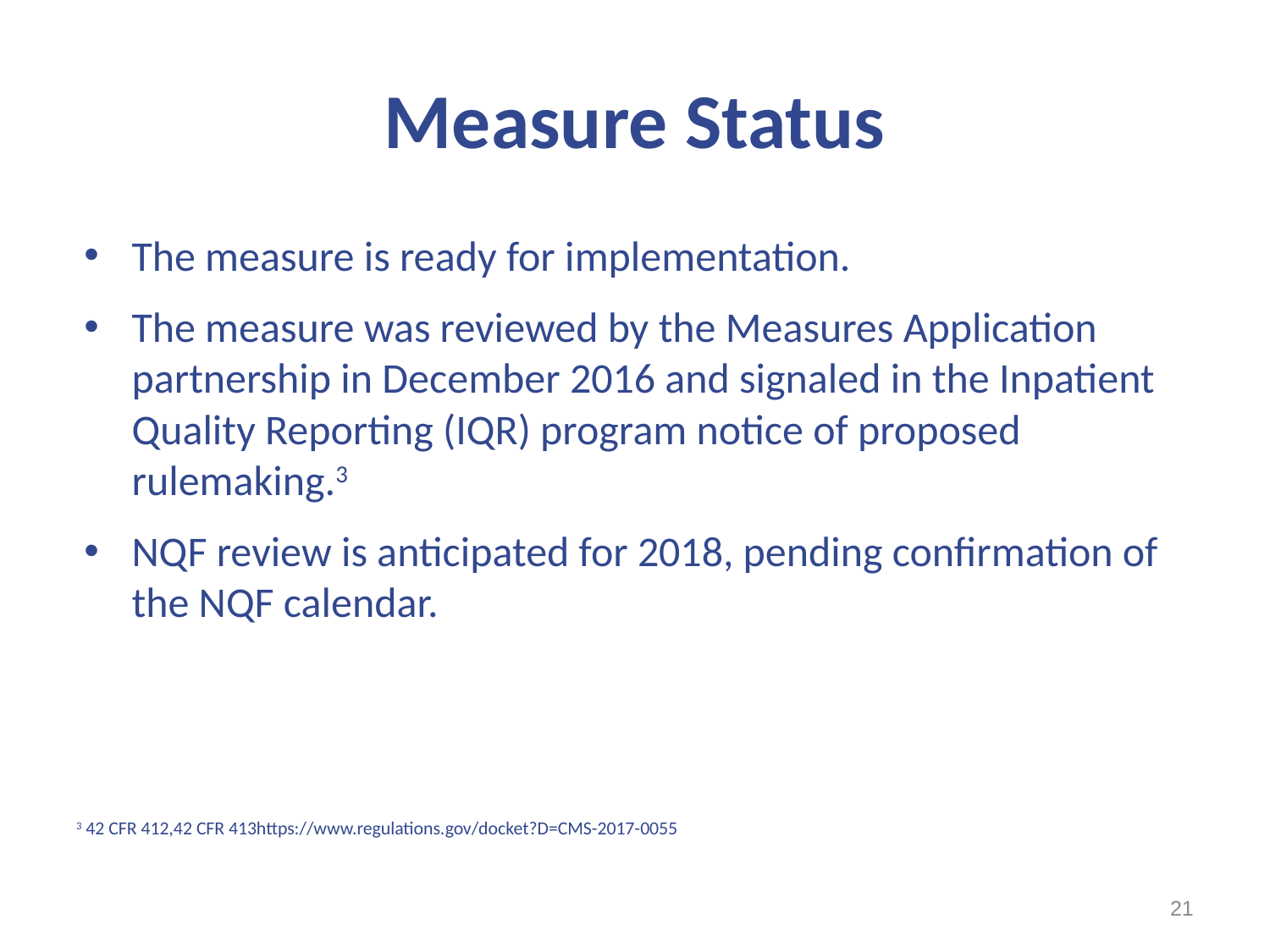

# Measure Status
The measure is ready for implementation.
The measure was reviewed by the Measures Application partnership in December 2016 and signaled in the Inpatient Quality Reporting (IQR) program notice of proposed rulemaking.3
NQF review is anticipated for 2018, pending confirmation of the NQF calendar.
3 42 CFR 412,42 CFR 413https://www.regulations.gov/docket?D=CMS-2017-0055
21